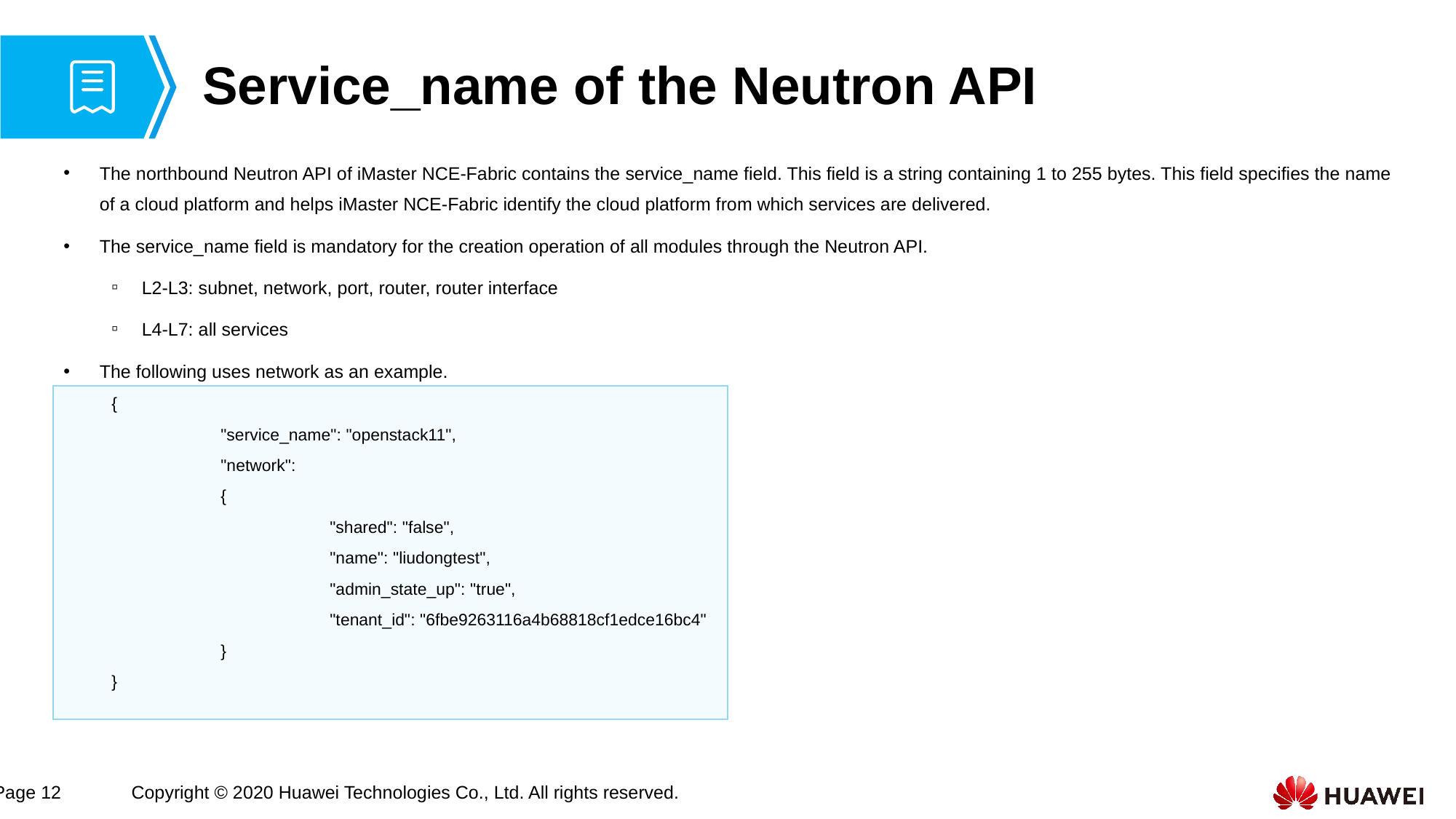

# Service_name of the Neutron API

The northbound Neutron API of iMaster NCE-Fabric contains the service_name field. This field is a string containing 1 to 255 bytes. This field specifies the name of a cloud platform and helps iMaster NCE-Fabric identify the cloud platform from which services are delivered.
The service_name field is mandatory for the creation operation of all modules through the Neutron API.
L2-L3: subnet, network, port, router, router interface
L4-L7: all services
The following uses network as an example.
{
	"service_name": "openstack11",
	"network":
	{
		"shared": "false",
		"name": "liudongtest",
		"admin_state_up": "true",
		"tenant_id": "6fbe9263116a4b68818cf1edce16bc4"
	}
}